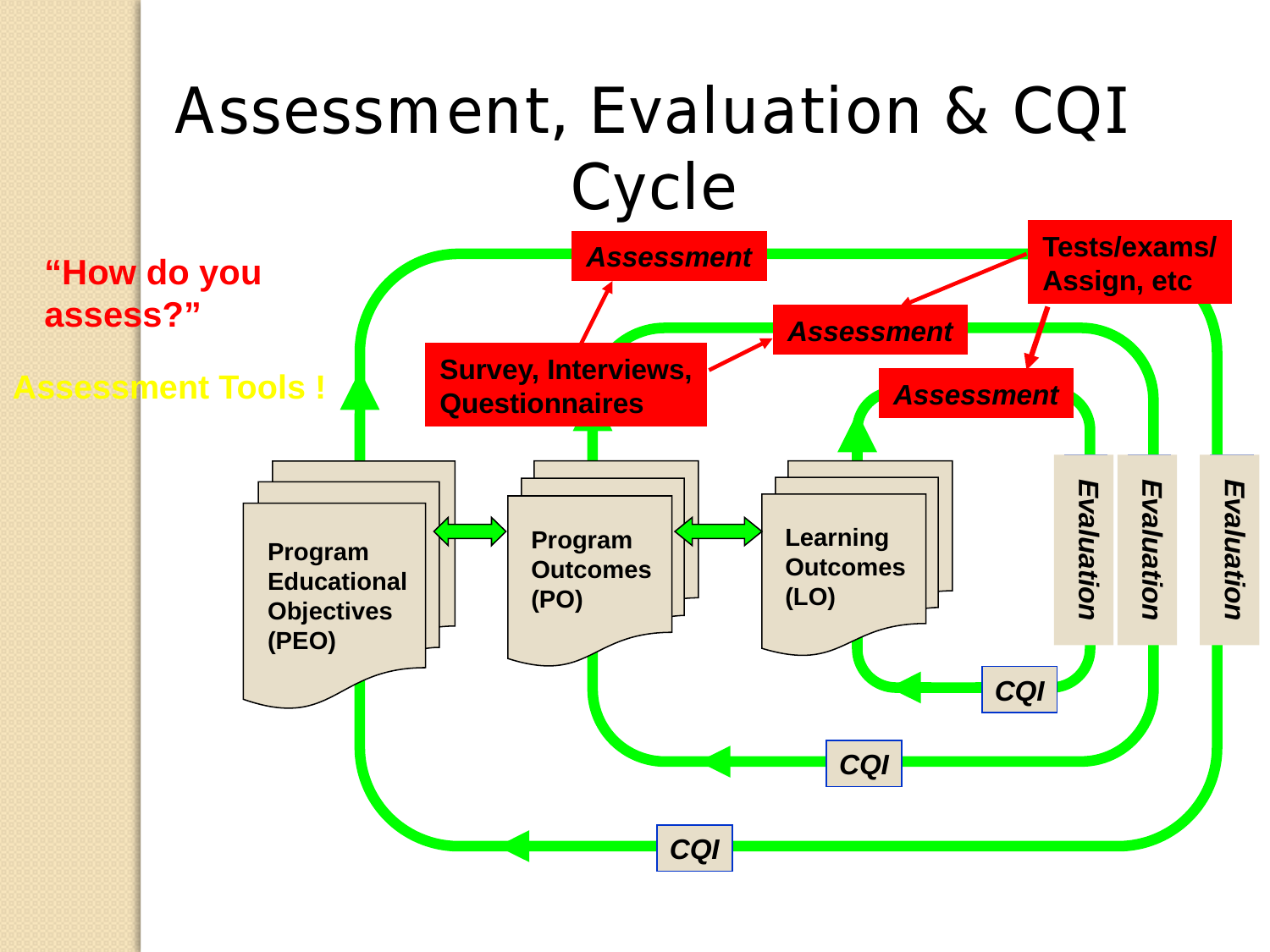

Assessment, Evaluation & CQI Cycle
Tests/exams/
Assign, etc

Assessment
“How do you assess?”

Survey, Interviews,
Questionnaires

Assessment

Assessment Tools !
Assessment

Evaluation

Evaluation

Evaluation

Program Educational Objectives (PEO)

Program Outcomes (PO)

Learning Outcomes (LO)

CQI
CQI
CQI